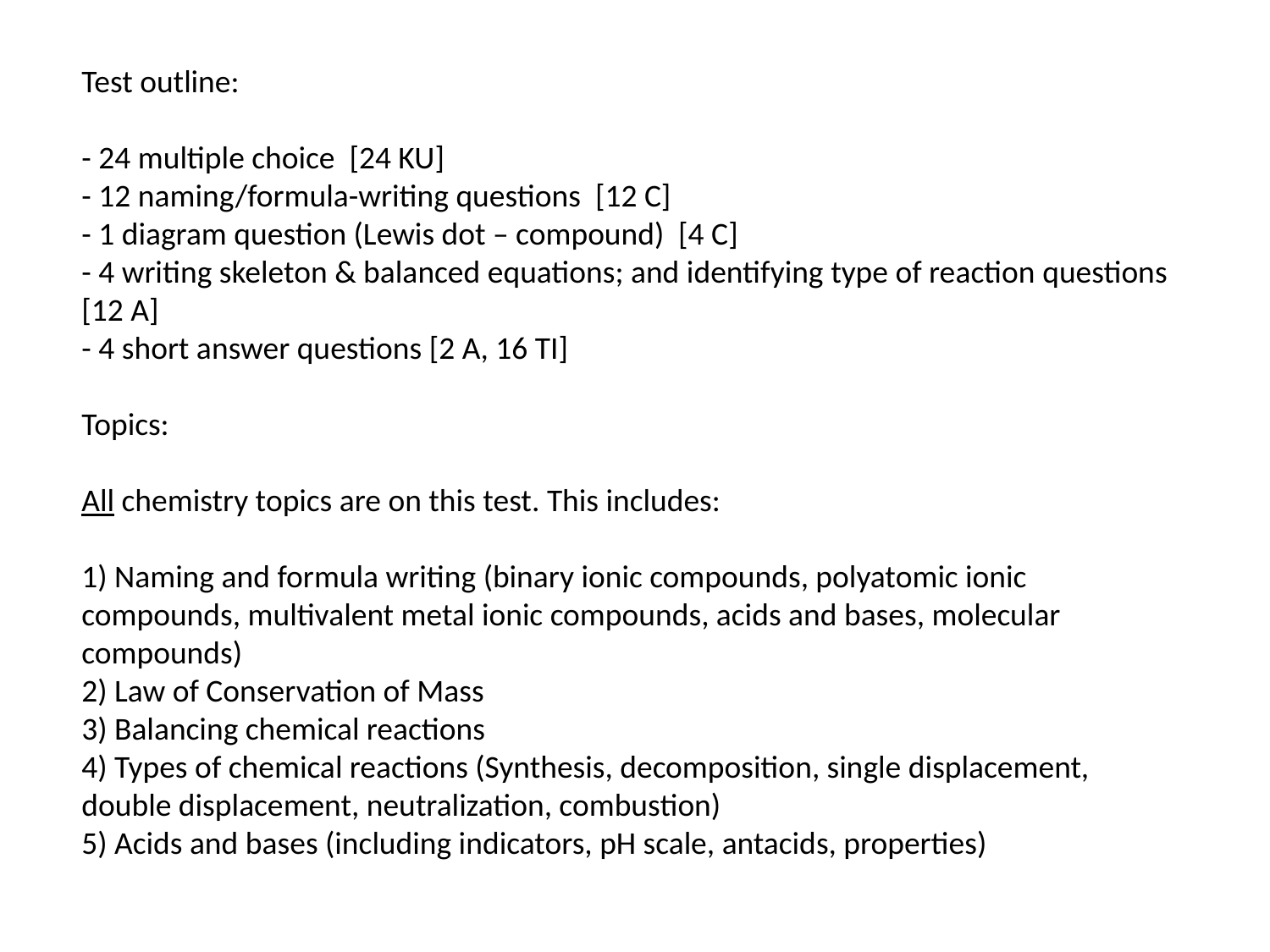

Test outline:

- 24 multiple choice  [24 KU]
- 12 naming/formula-writing questions  [12 C]
- 1 diagram question (Lewis dot – compound)  [4 C]
- 4 writing skeleton & balanced equations; and identifying type of reaction questions  [12 A]
- 4 short answer questions [2 A, 16 TI]

Topics:

All chemistry topics are on this test. This includes:

1) Naming and formula writing (binary ionic compounds, polyatomic ionic compounds, multivalent metal ionic compounds, acids and bases, molecular compounds)
2) Law of Conservation of Mass
3) Balancing chemical reactions
4) Types of chemical reactions (Synthesis, decomposition, single displacement, double displacement, neutralization, combustion)
5) Acids and bases (including indicators, pH scale, antacids, properties)